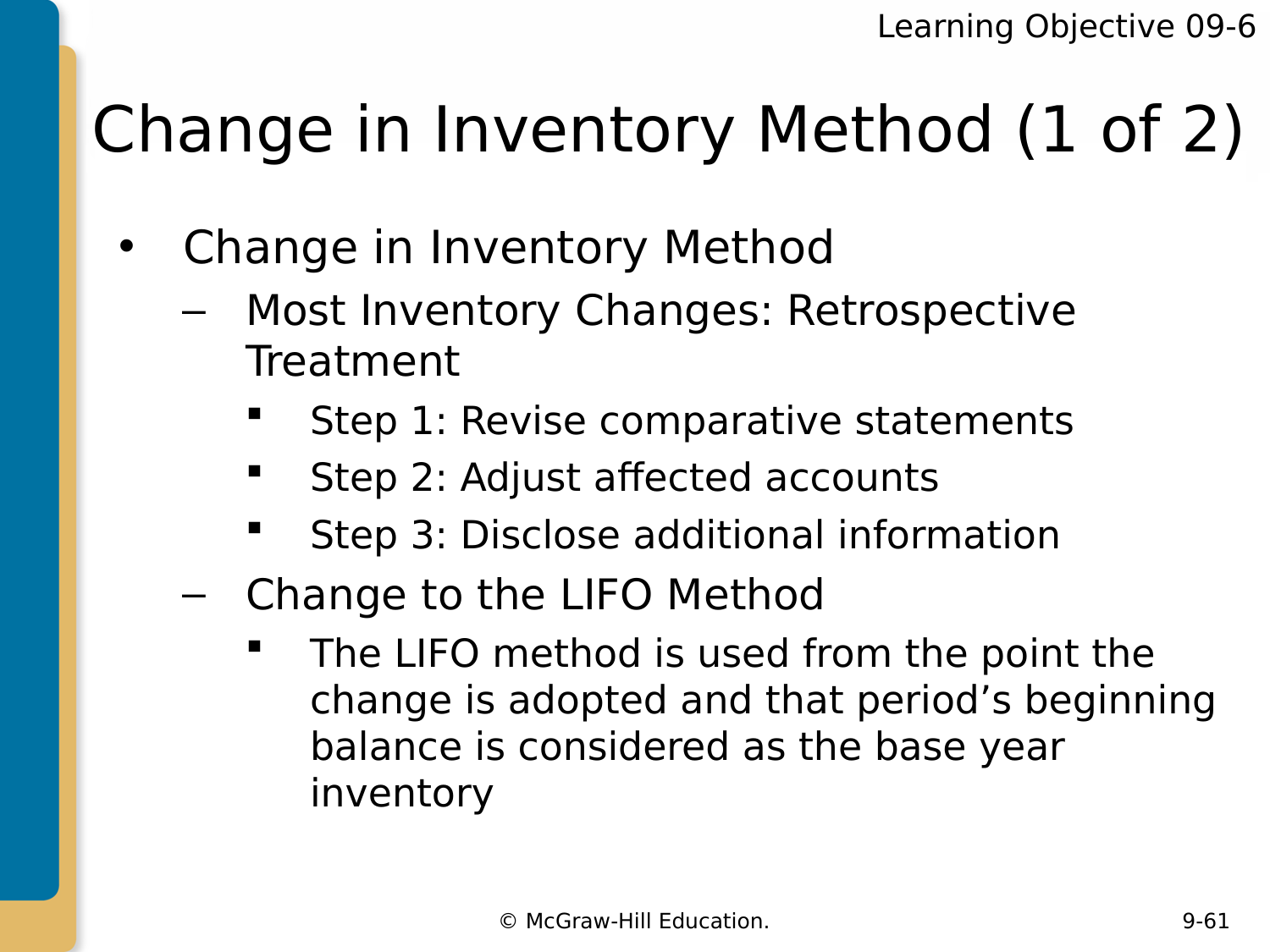

Learning Objective 09-6
# Change in Inventory Method (1 of 2)
Change in Inventory Method
Most Inventory Changes: Retrospective Treatment
Step 1: Revise comparative statements
Step 2: Adjust affected accounts
Step 3: Disclose additional information
Change to the LIFO Method
The LIFO method is used from the point the change is adopted and that period’s beginning balance is considered as the base year inventory